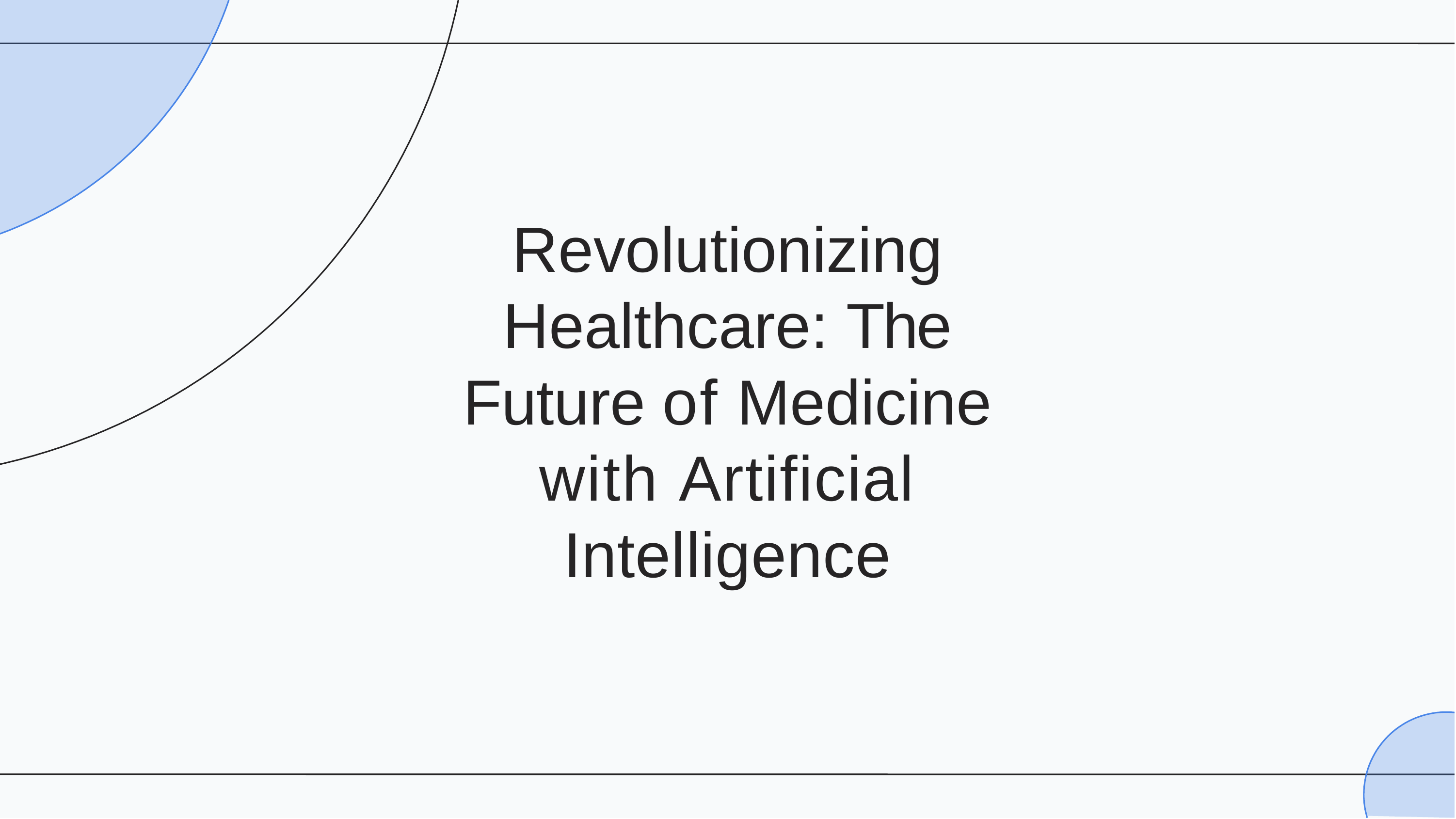

Revolutionizing Healthcare: The Future of Medicine with Artificial Intelligence